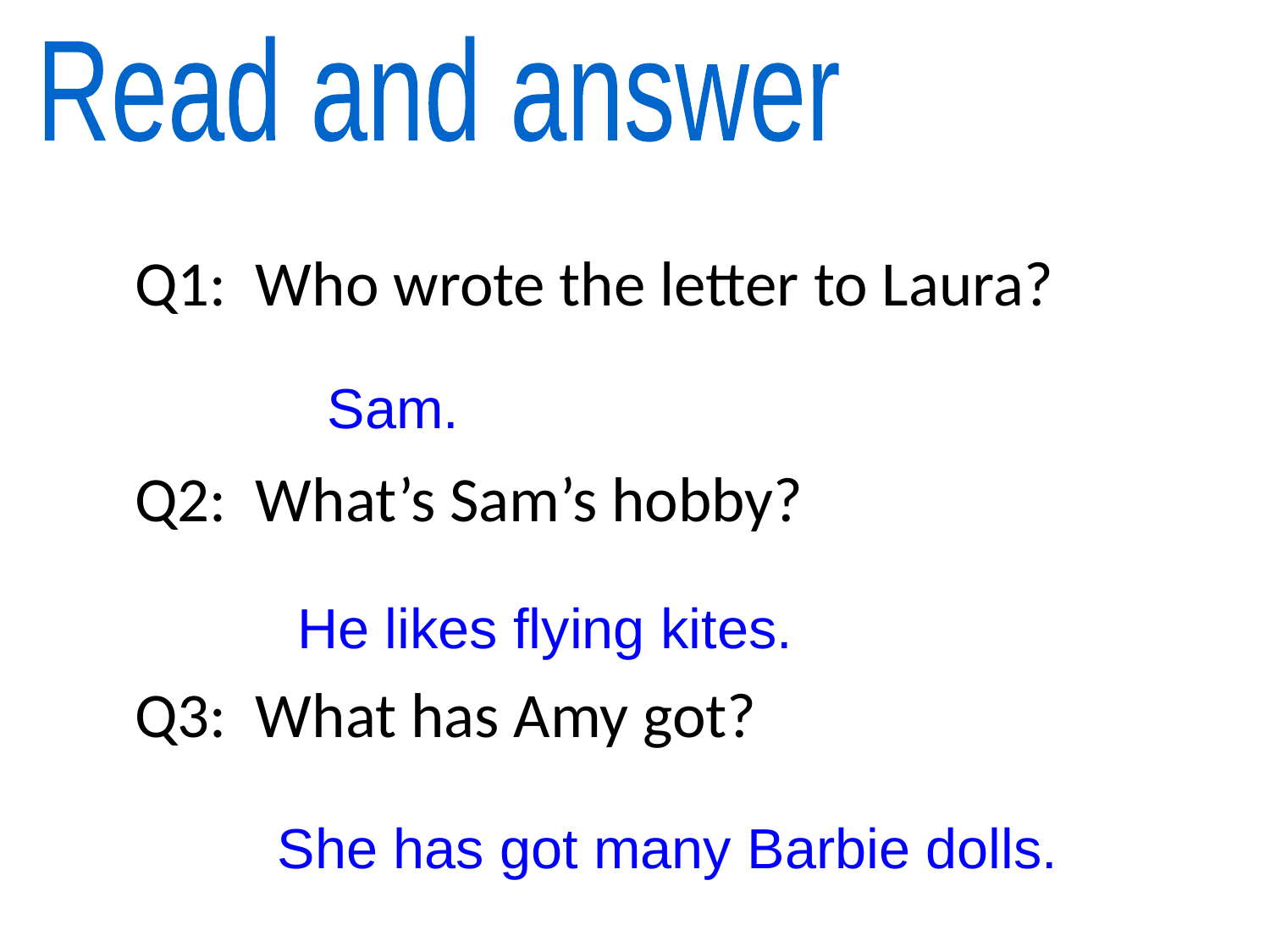

Read and answer
    Q1:  Who wrote the letter to Laura?

    Q2:  What’s Sam’s hobby?

    Q3:  What has Amy got?
Sam.
He likes flying kites.
She has got many Barbie dolls.